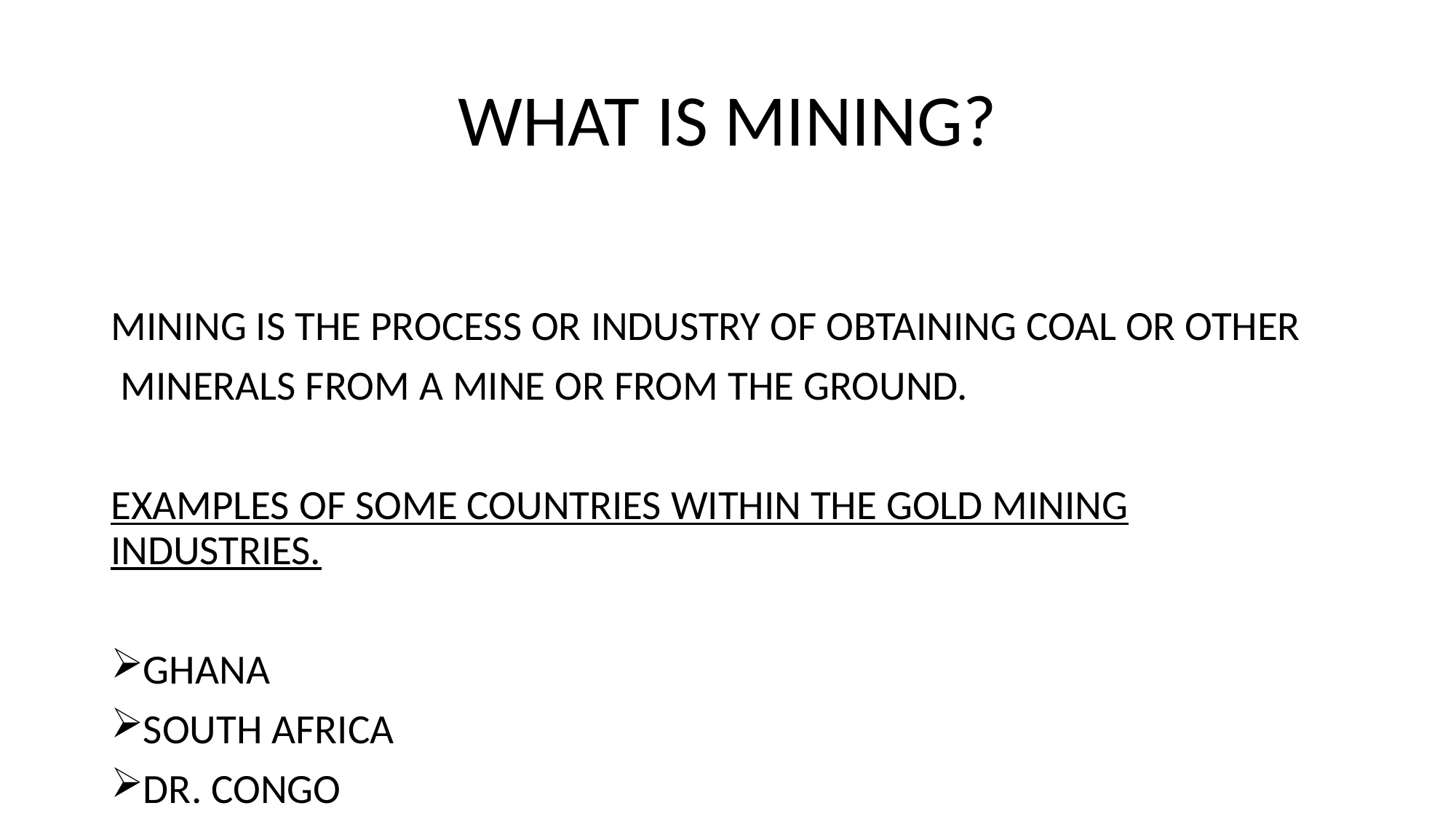

# WHAT IS MINING?
MINING IS THE PROCESS OR INDUSTRY OF OBTAINING COAL OR OTHER
 MINERALS FROM A MINE OR FROM THE GROUND.

EXAMPLES OF SOME COUNTRIES WITHIN THE GOLD MINING INDUSTRIES.

GHANA
SOUTH AFRICA
DR. CONGO